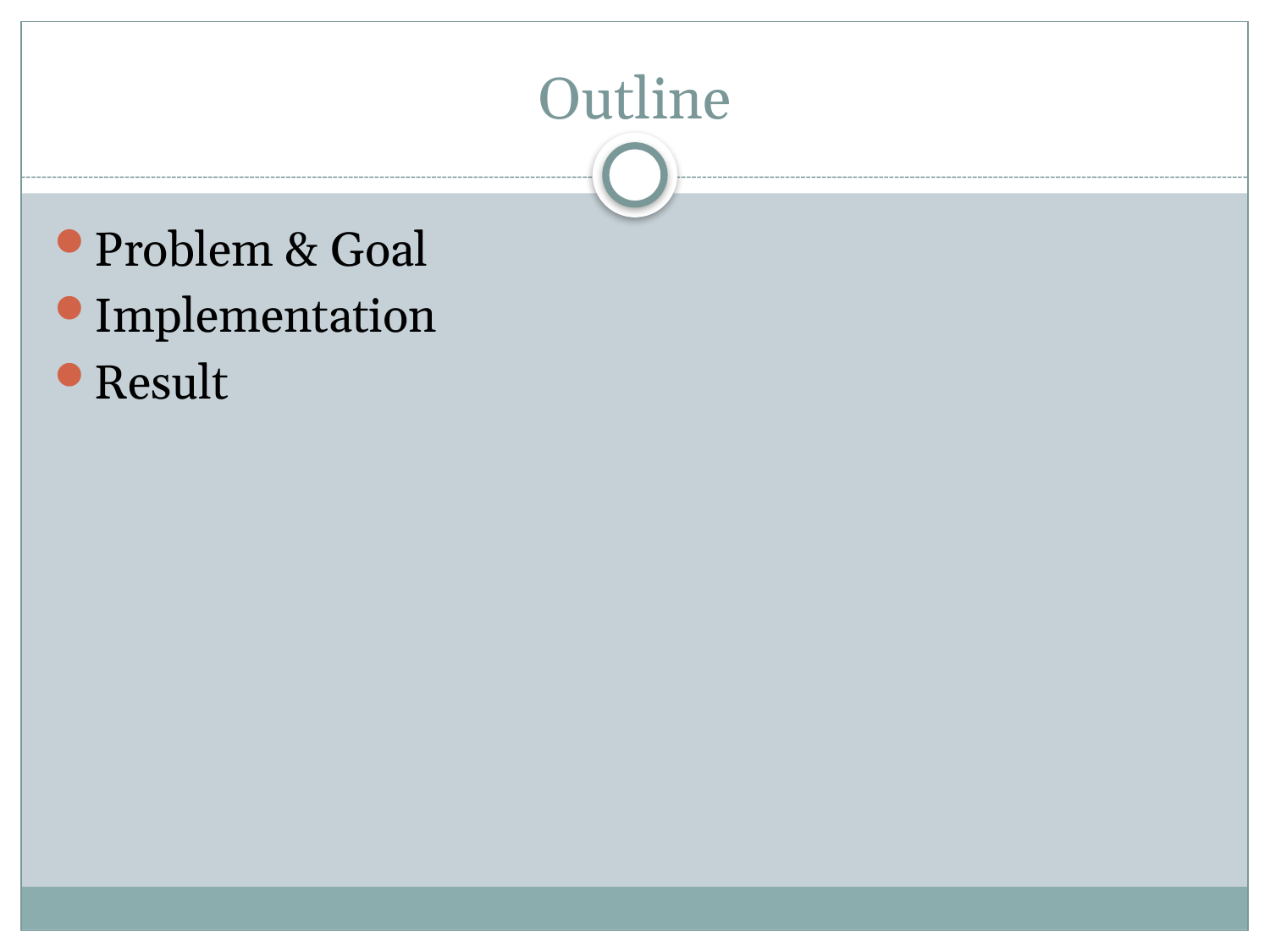

# Outline
Problem & Goal
Implementation
Result